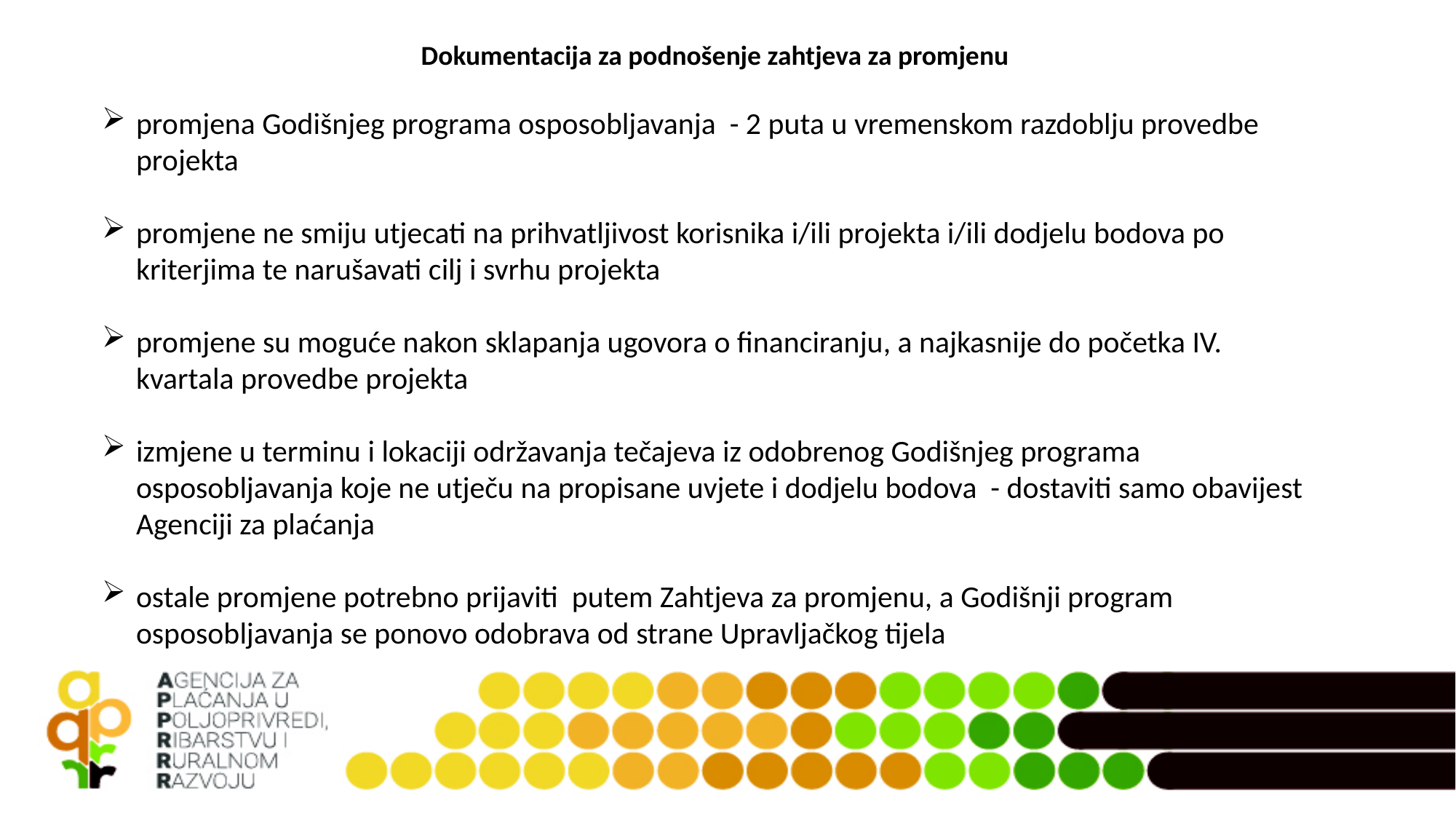

Dokumentacija za podnošenje zahtjeva za promjenu

promjena Godišnjeg programa osposobljavanja  - 2 puta u vremenskom razdoblju provedbe projekta

promjene ne smiju utjecati na prihvatljivost korisnika i/ili projekta i/ili dodjelu bodova po kriterjima te narušavati cilj i svrhu projekta

promjene su moguće nakon sklapanja ugovora o financiranju, a najkasnije do početka IV. kvartala provedbe projekta

izmjene u terminu i lokaciji održavanja tečajeva iz odobrenog Godišnjeg programa osposobljavanja koje ne utječu na propisane uvjete i dodjelu bodova  - dostaviti samo obavijest Agenciji za plaćanja

ostale promjene potrebno prijaviti  putem Zahtjeva za promjenu, a Godišnji program osposobljavanja se ponovo odobrava od strane Upravljačkog tijela